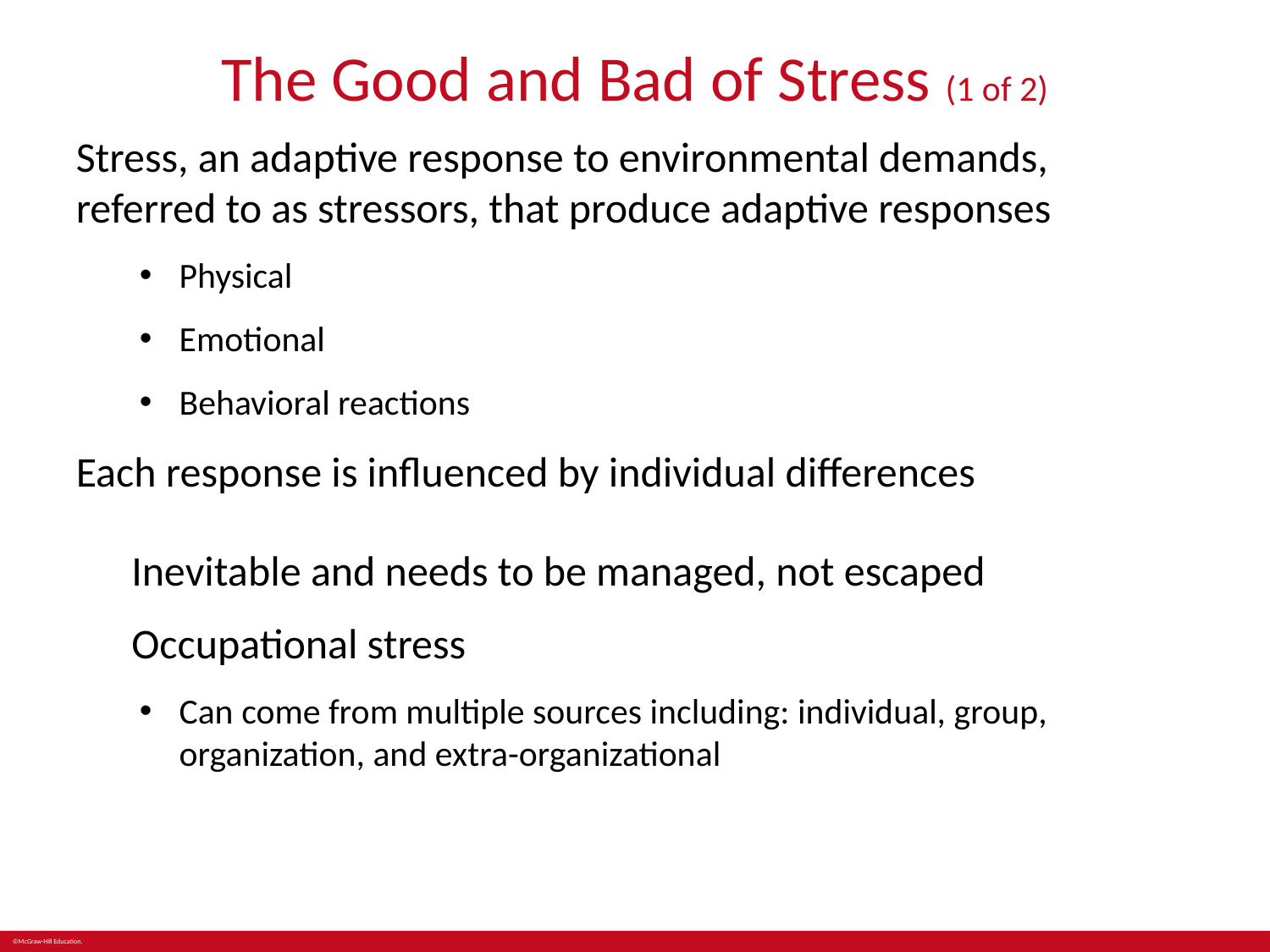

# The Good and Bad of Stress (1 of 2)
Stress, an adaptive response to environmental demands, referred to as stressors, that produce adaptive responses
Physical
Emotional
Behavioral reactions
Each response is influenced by individual differences
Inevitable and needs to be managed, not escaped
Occupational stress
Can come from multiple sources including: individual, group, organization, and extra-organizational